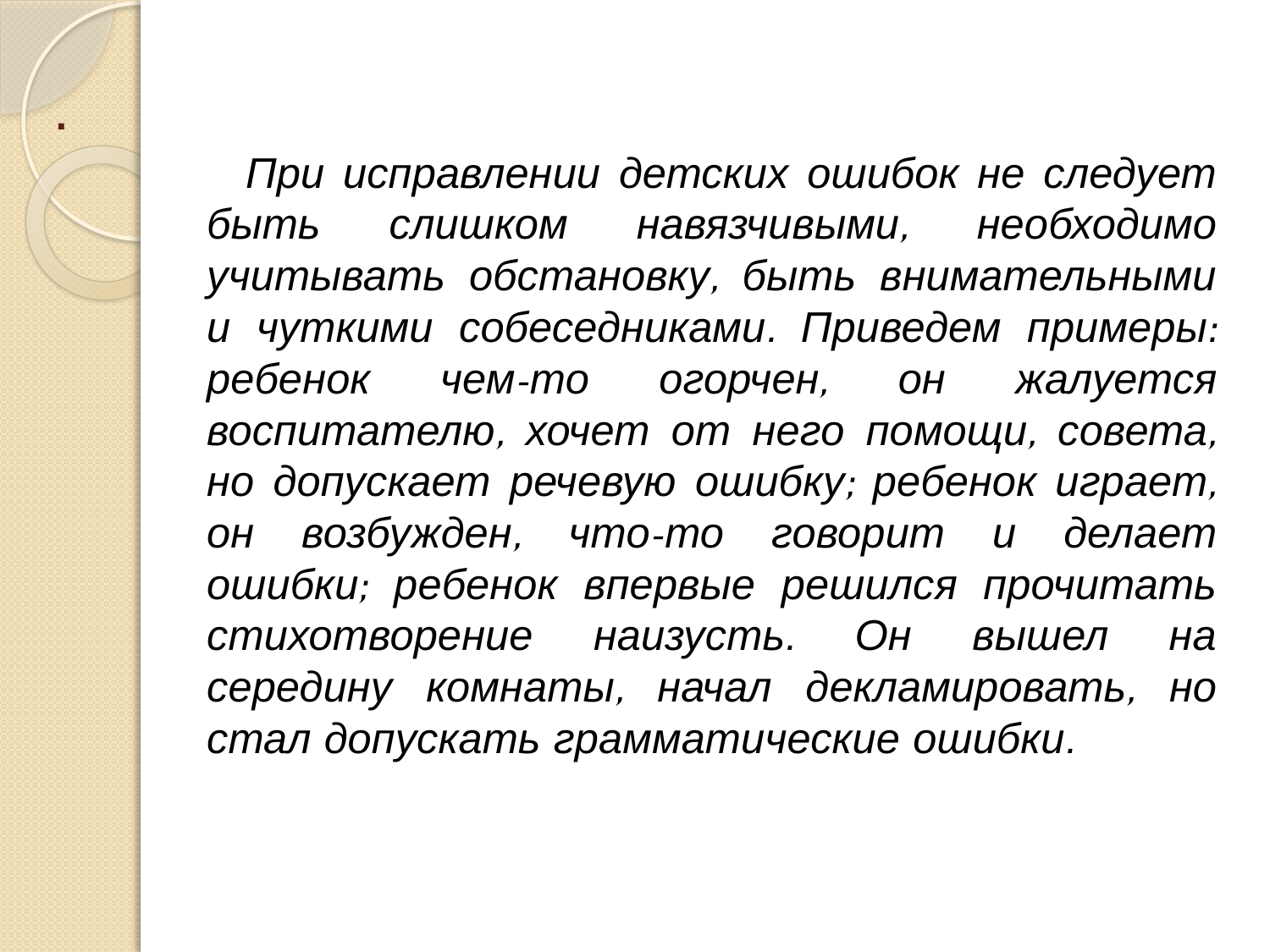

# .
    При исправлении детских ошибок не следует быть слишком навязчивыми, необходимо учитывать обстановку, быть внимательными и чуткими собеседниками. Приведем примеры: ребенок чем-то огорчен, он жалуется воспитателю, хочет от него помощи, совета, но допускает речевую ошибку; ребенок играет, он возбужден, что-то говорит и делает ошибки; ребенок впервые решился прочитать стихотворение наизусть. Он вышел на середину комнаты, начал декламировать, но стал допускать грамматические ошибки.